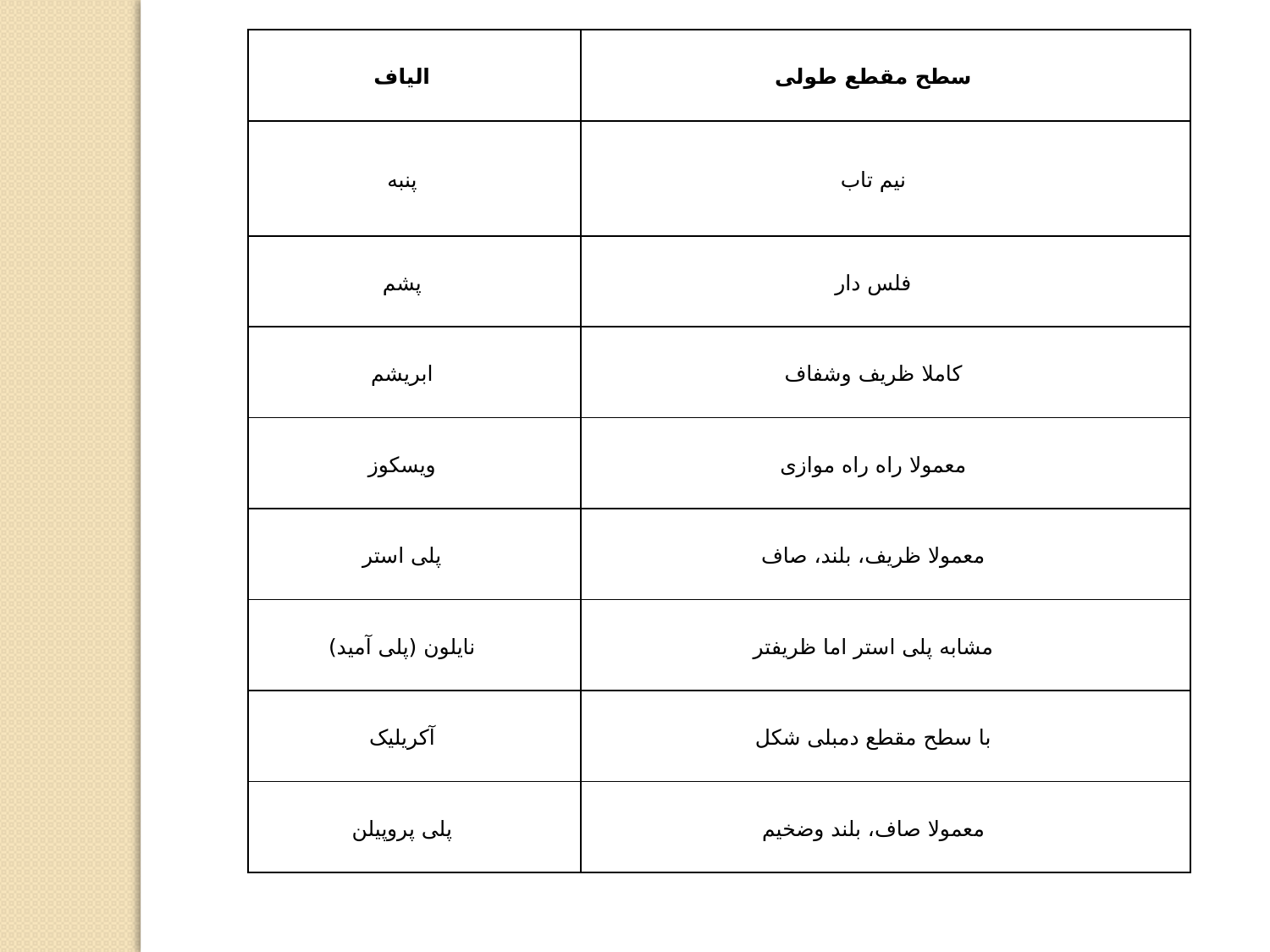

| الیاف | سطح مقطع طولی |
| --- | --- |
| پنبه | نیم تاب |
| پشم | فلس دار |
| ابریشم | کاملا ظریف وشفاف |
| ویسکوز | معمولا راه راه موازی |
| پلی استر | معمولا ظریف، بلند، صاف |
| نایلون (پلی آمید) | مشابه پلی استر اما ظریفتر |
| آکریلیک | با سطح مقطع دمبلی شکل |
| پلی پروپیلن | معمولا صاف، بلند وضخیم |